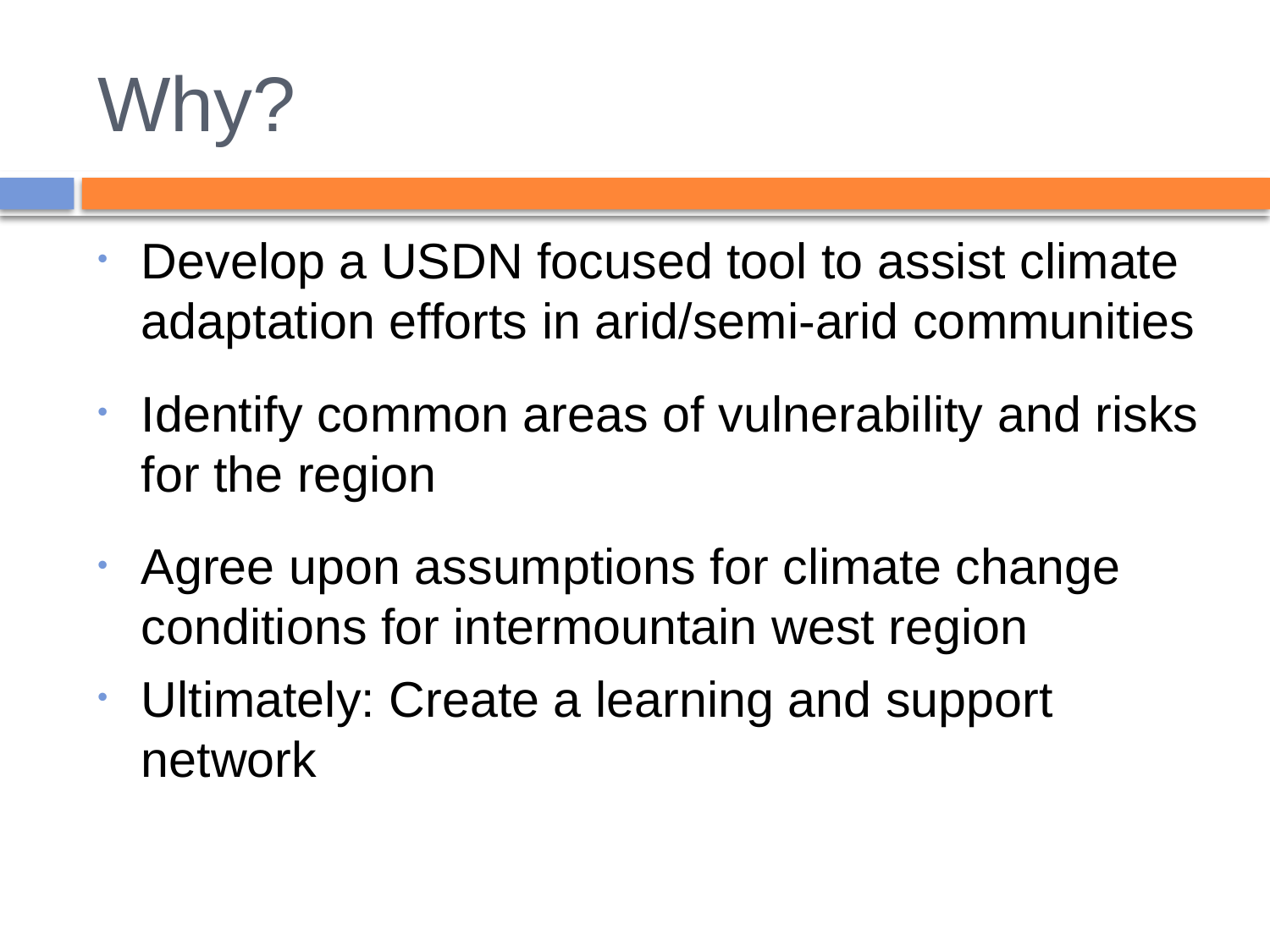

# Why?
Develop a USDN focused tool to assist climate adaptation efforts in arid/semi-arid communities
Identify common areas of vulnerability and risks for the region
Agree upon assumptions for climate change conditions for intermountain west region
Ultimately: Create a learning and support network